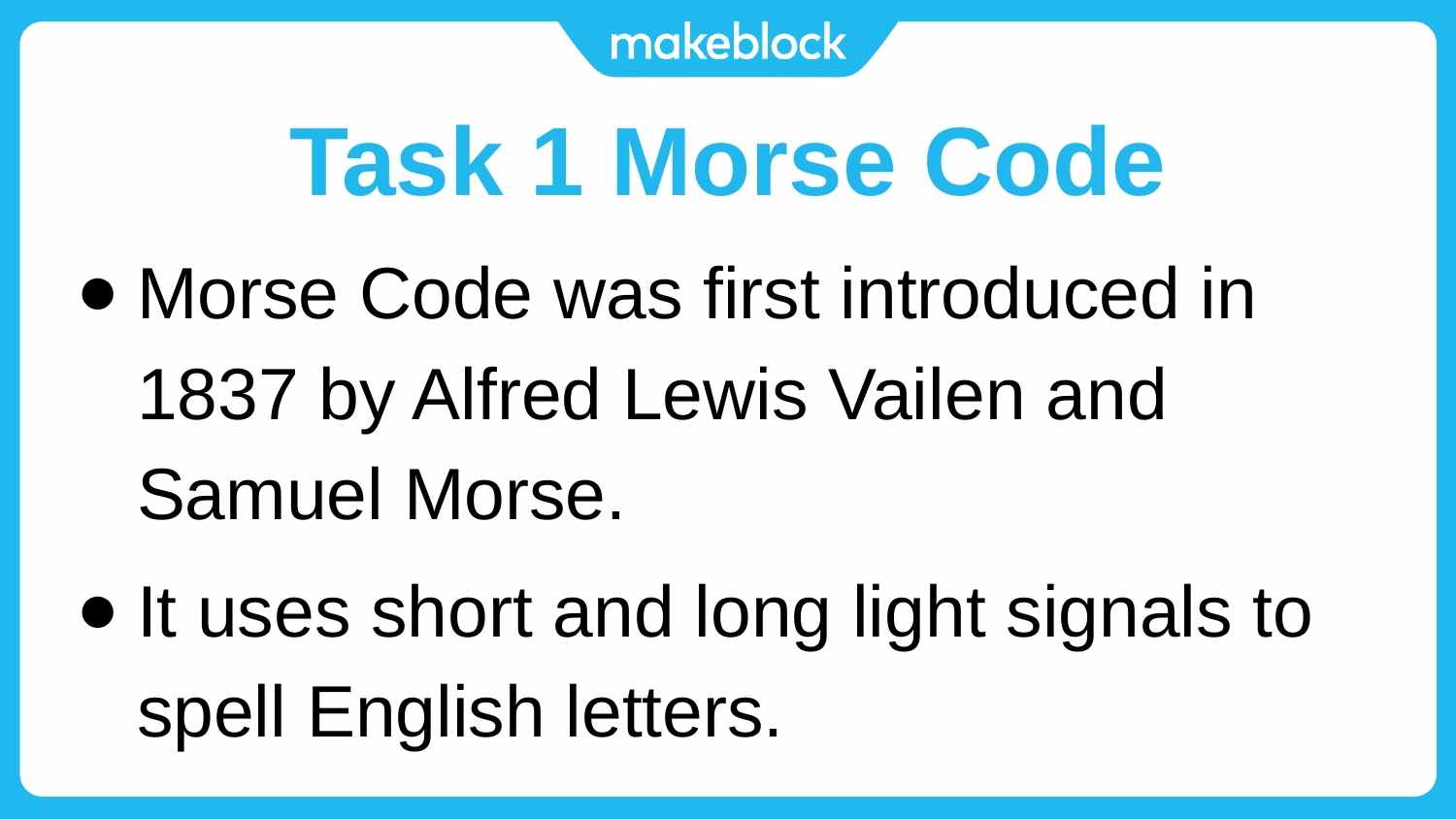

# Task 1 Morse Code
Morse Code was first introduced in 1837 by Alfred Lewis Vailen and Samuel Morse.
It uses short and long light signals to spell English letters.